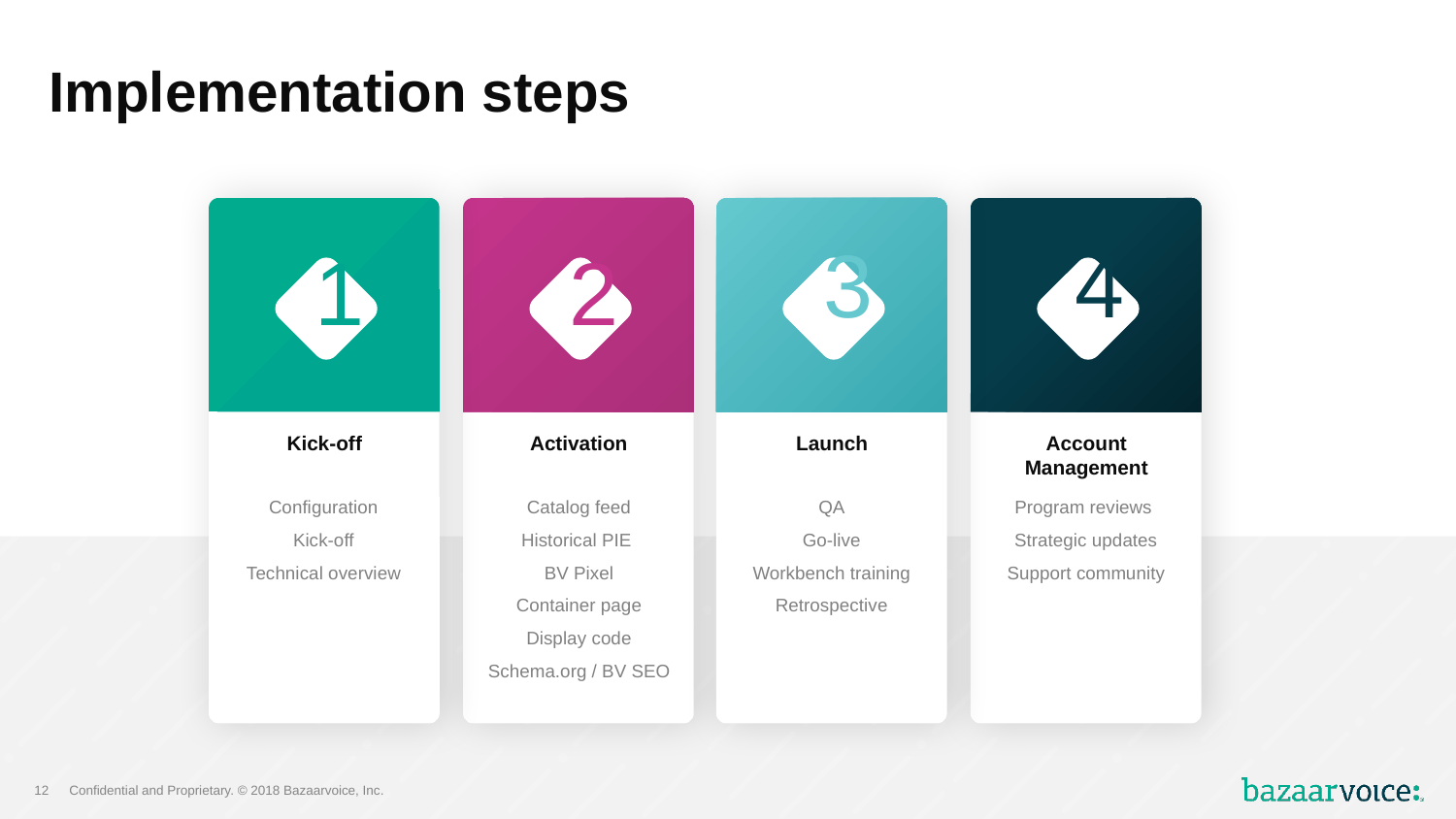

# Implementation steps

1
Kick-off

2
Activation

3
Launch

4
Account Management
Program reviews
Strategic updates
Support community
Configuration
Kick-off
Technical overview
Catalog feed
Historical PIE
BV Pixel
Container page
Display code
Schema.org / BV SEO
QA
Go-live
Workbench training
Retrospective